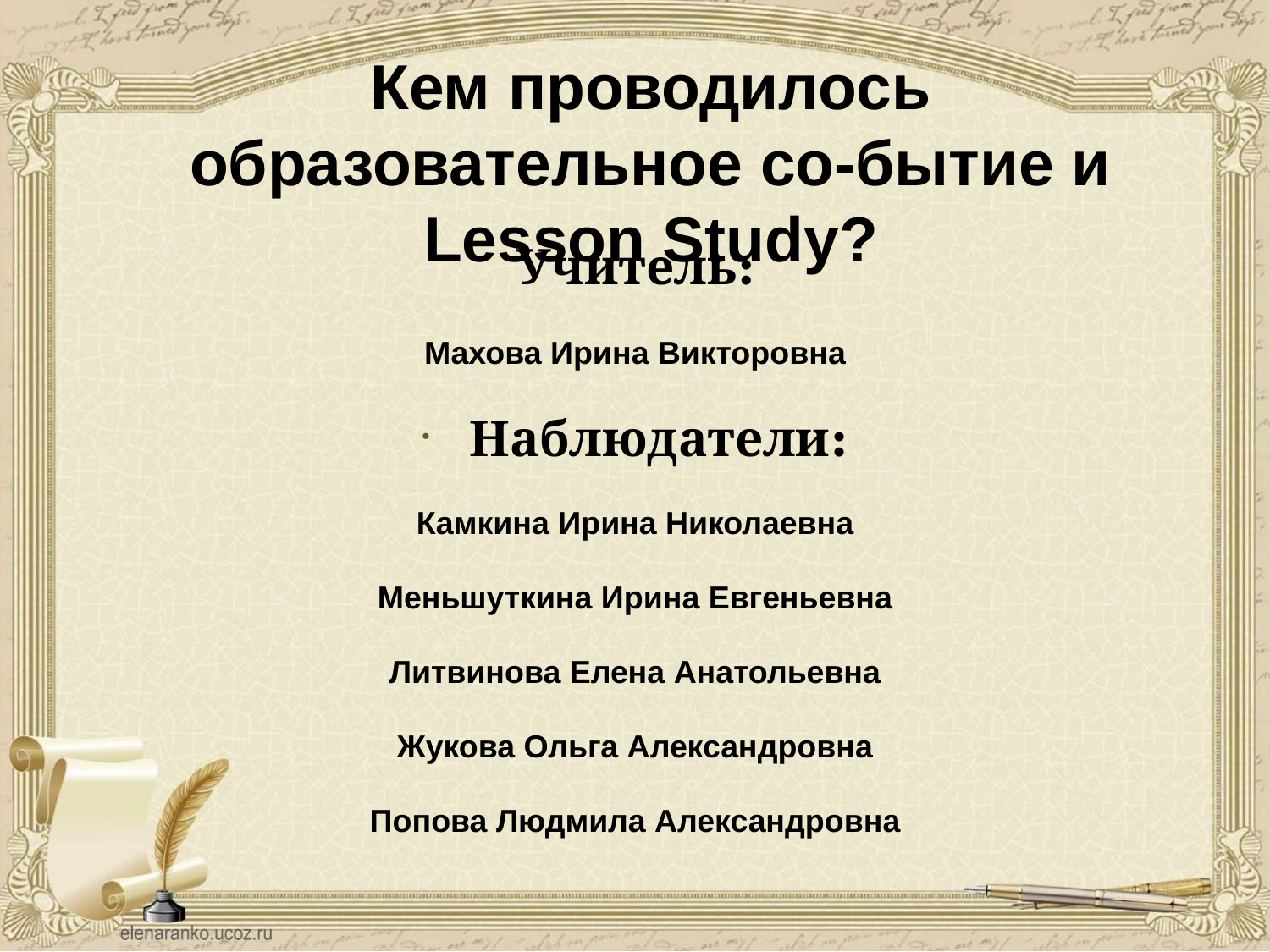

# Кем проводилось образовательное со-бытие и Lesson Study?
 Учитель:
Махова Ирина Викторовна
Наблюдатели:
Камкина Ирина Николаевна
Меньшуткина Ирина Евгеньевна
Литвинова Елена Анатольевна
Жукова Ольга Александровна
Попова Людмила Александровна